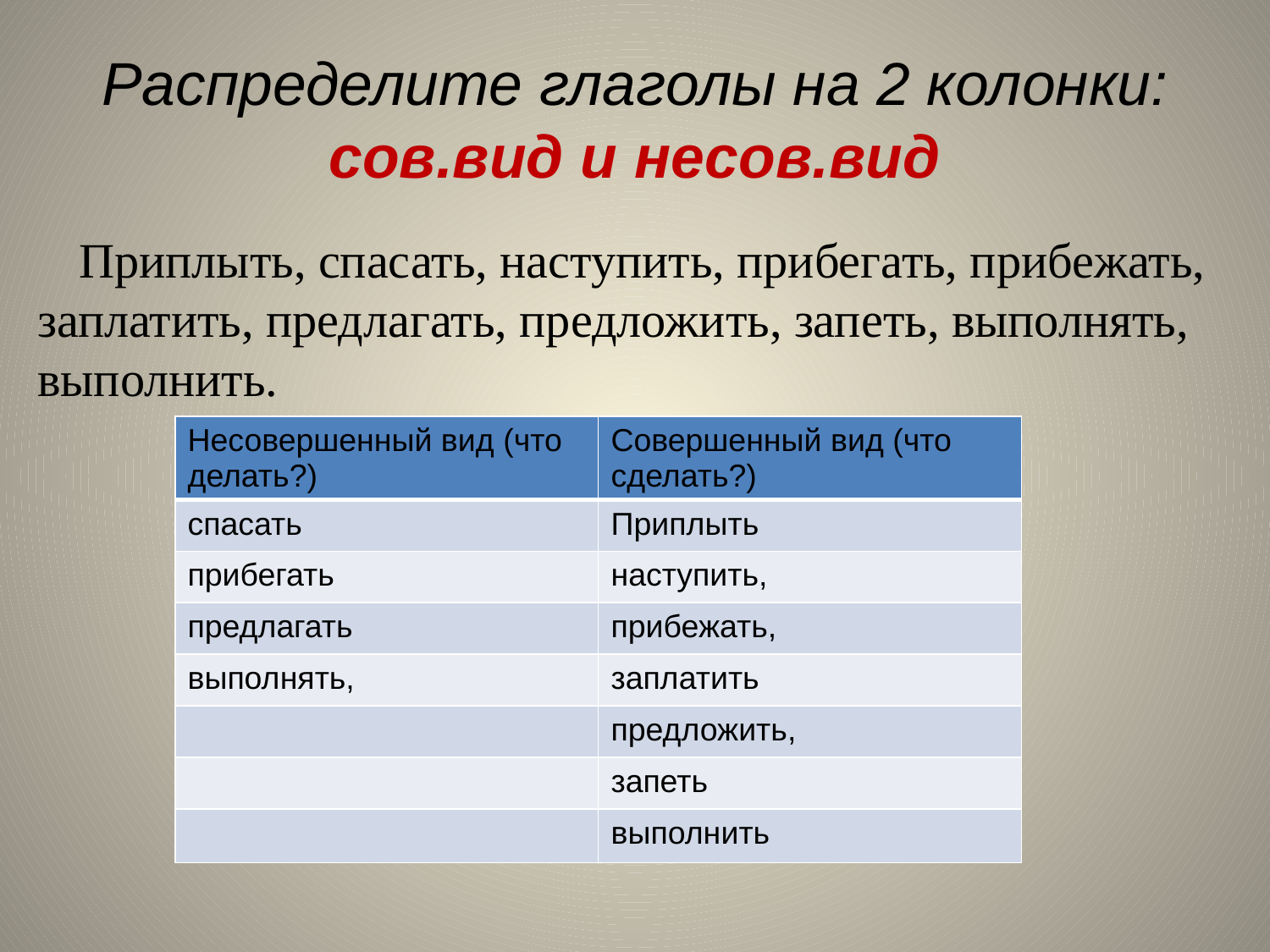

# Распределите глаголы на 2 колонки: сов.вид и несов.вид
   Приплыть, спасать, наступить, прибегать, прибежать, заплатить, предлагать, предложить, запеть, выполнять, выполнить.

| Несовершенный вид (что делать?) | Совершенный вид (что сделать?) |
| --- | --- |
| спасать | Приплыть |
| прибегать | наступить, |
| предлагать | прибежать, |
| выполнять, | заплатить |
|  | предложить, |
|  | запеть |
|  | выполнить |